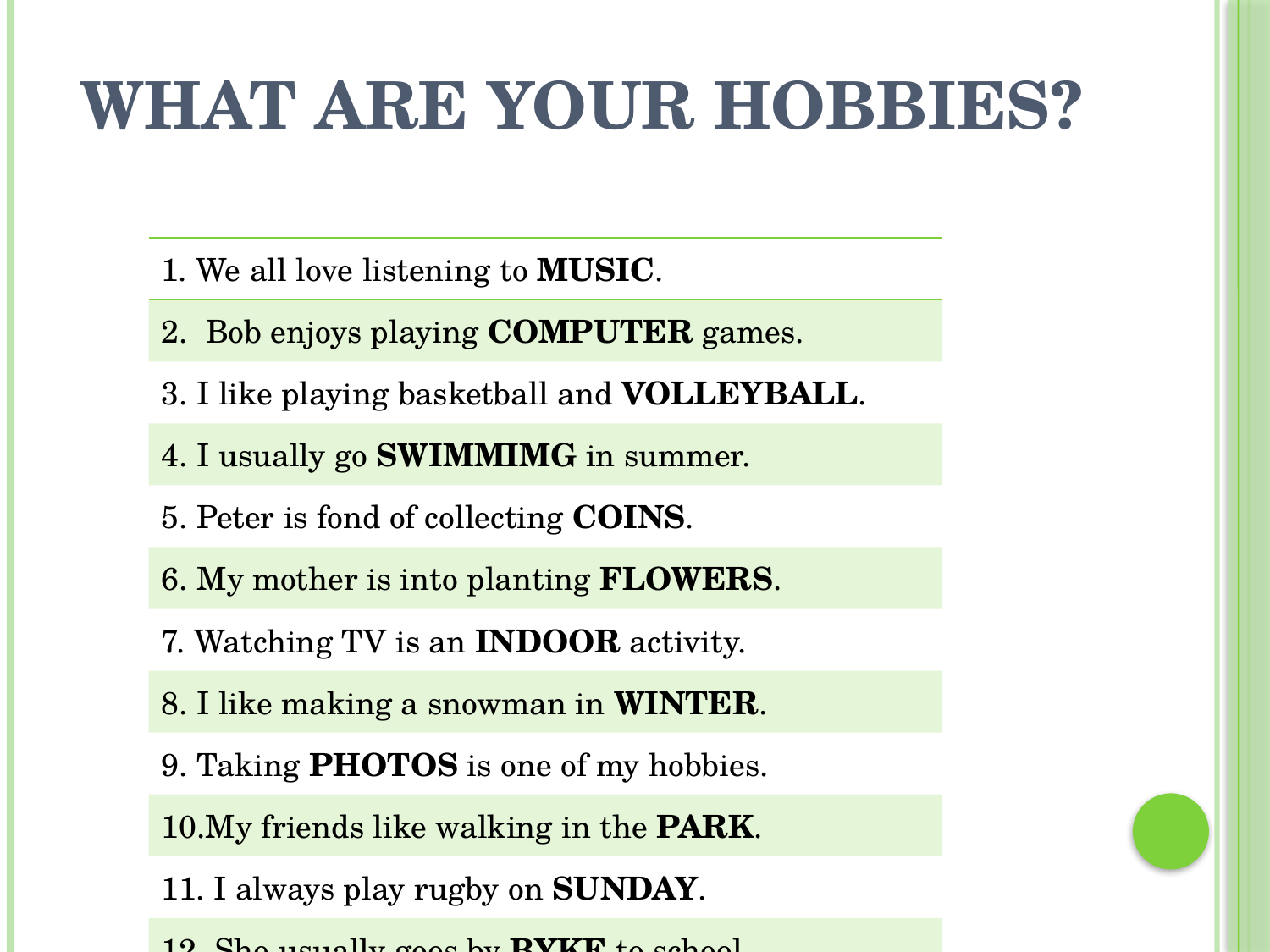

# WHAT ARE YOUR HOBBIES?
| 1. We all love listening to MUSIC. |
| --- |
| 2. Bob enjoys playing COMPUTER games. |
| 3. I like playing basketball and VOLLEYBALL. |
| 4. I usually go SWIMMIMG in summer. |
| 5. Peter is fond of collecting COINS. |
| 6. My mother is into planting FLOWERS. |
| 7. Watching TV is an INDOOR activity. |
| 8. I like making a snowman in WINTER. |
| 9. Taking PHOTOS is one of my hobbies. |
| 10.My friends like walking in the PARK. |
| 11. I always play rugby on SUNDAY. |
| 12. She usually goes by BYKE to school. |